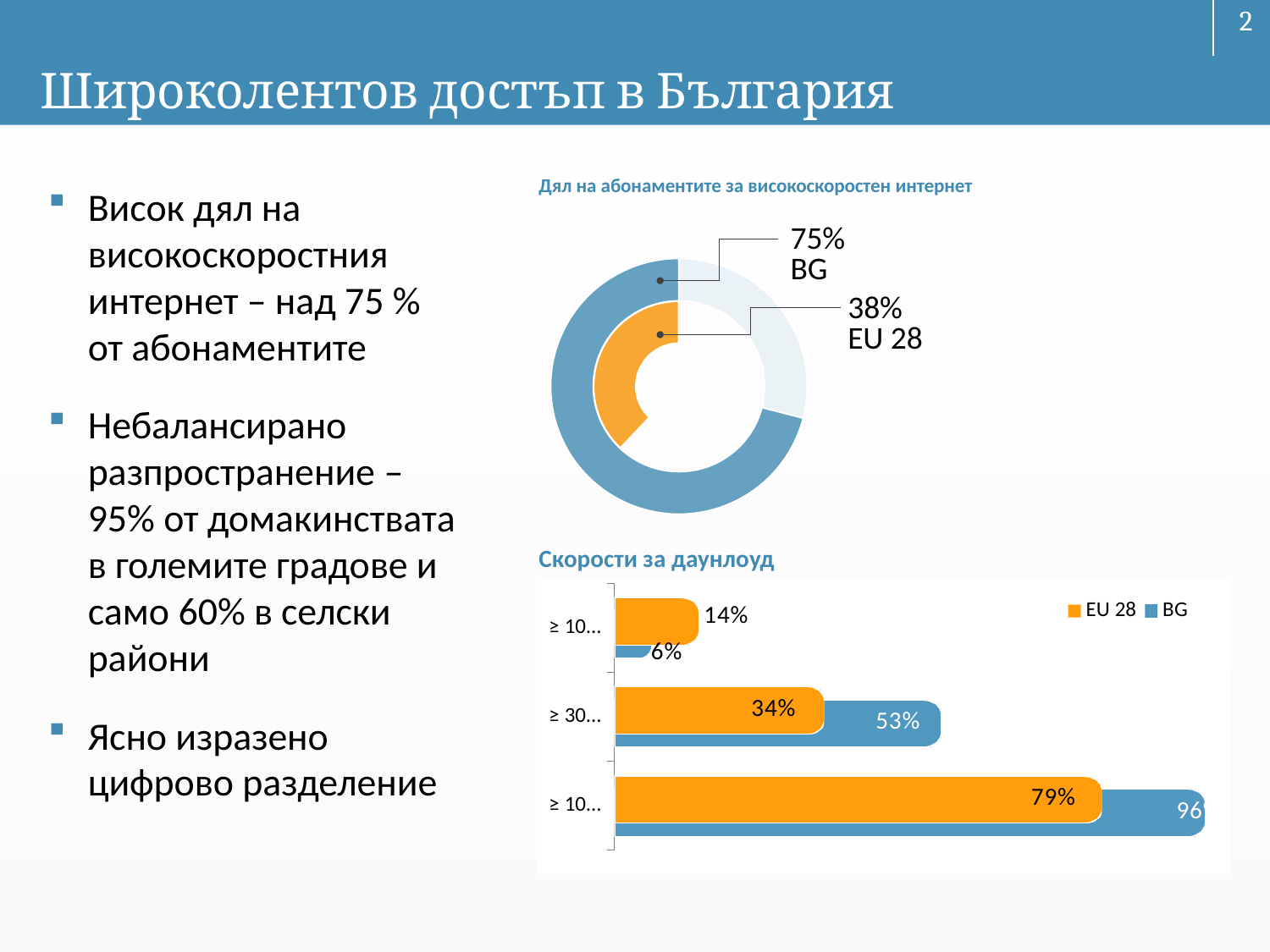

# Широколентов достъп в България
Дял на абонаментите за високоскоростен интернет
Висок дял на високоскоростния интернет – над 75 % от абонаментите
Небалансирано разпространение – 95% от домакинствата в големите градове и само 60% в селски райони
Ясно изразено цифрово разделение

75%
BG

### Chart

| Category | EU 28 | BG |
|---|---|---|
38%
EU 28

Скорости за даунлоуд

### Chart

| Category | BG | EU 28 |
|---|---|---|
| ≥ 10 Mbps | 0.96 | 0.79 |
| ≥ 30 Mbps | 0.53 | 0.34 |
| ≥ 100 Mbps | 0.06 | 0.14 |